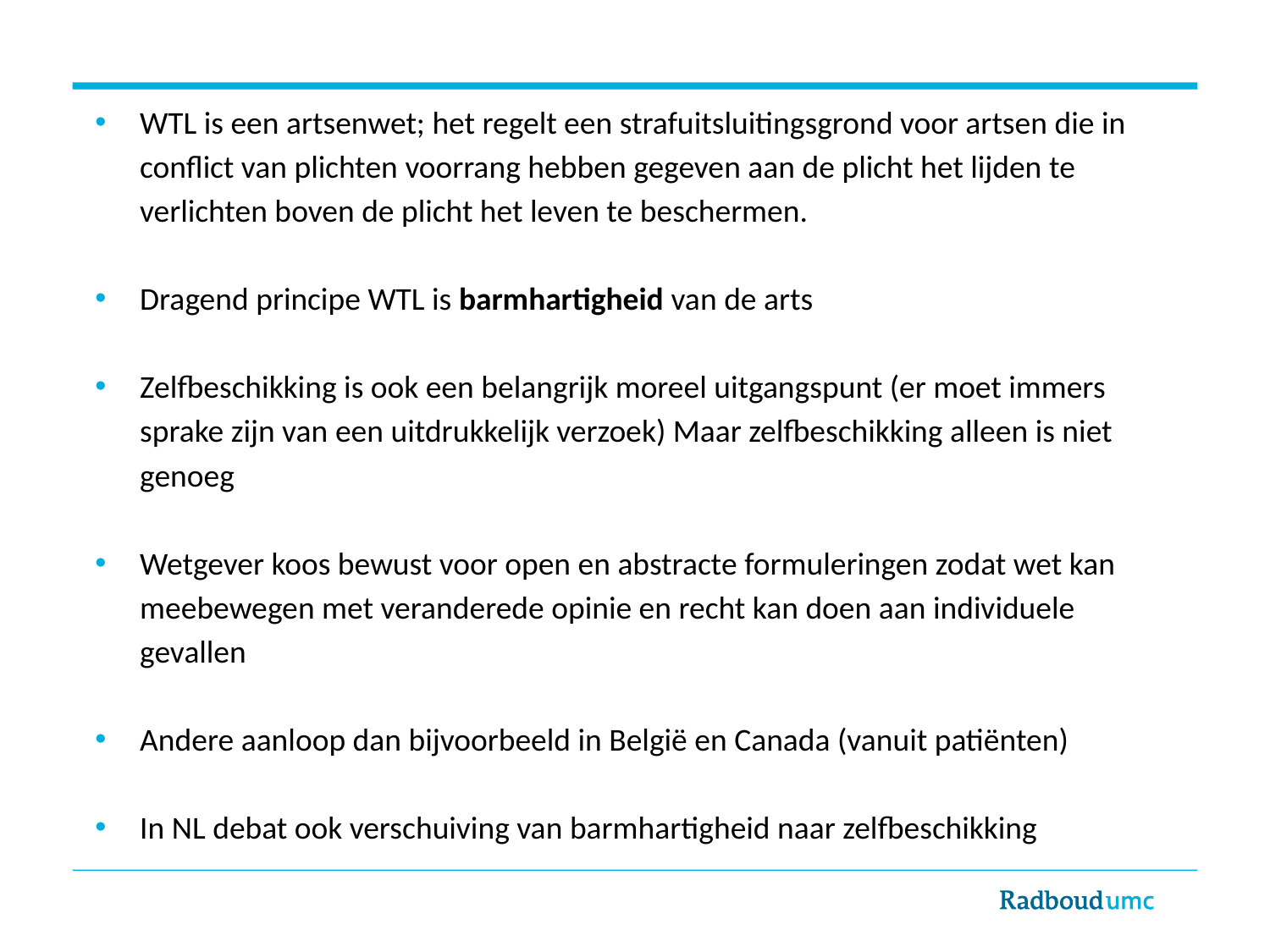

WTL is een artsenwet; het regelt een strafuitsluitingsgrond voor artsen die in conflict van plichten voorrang hebben gegeven aan de plicht het lijden te verlichten boven de plicht het leven te beschermen.

Dragend principe WTL is barmhartigheid van de arts

Zelfbeschikking is ook een belangrijk moreel uitgangspunt (er moet immers sprake zijn van een uitdrukkelijk verzoek) Maar zelfbeschikking alleen is niet genoeg

Wetgever koos bewust voor open en abstracte formuleringen zodat wet kan meebewegen met veranderede opinie en recht kan doen aan individuele gevallen

Andere aanloop dan bijvoorbeeld in België en Canada (vanuit patiënten)

In NL debat ook verschuiving van barmhartigheid naar zelfbeschikking

#